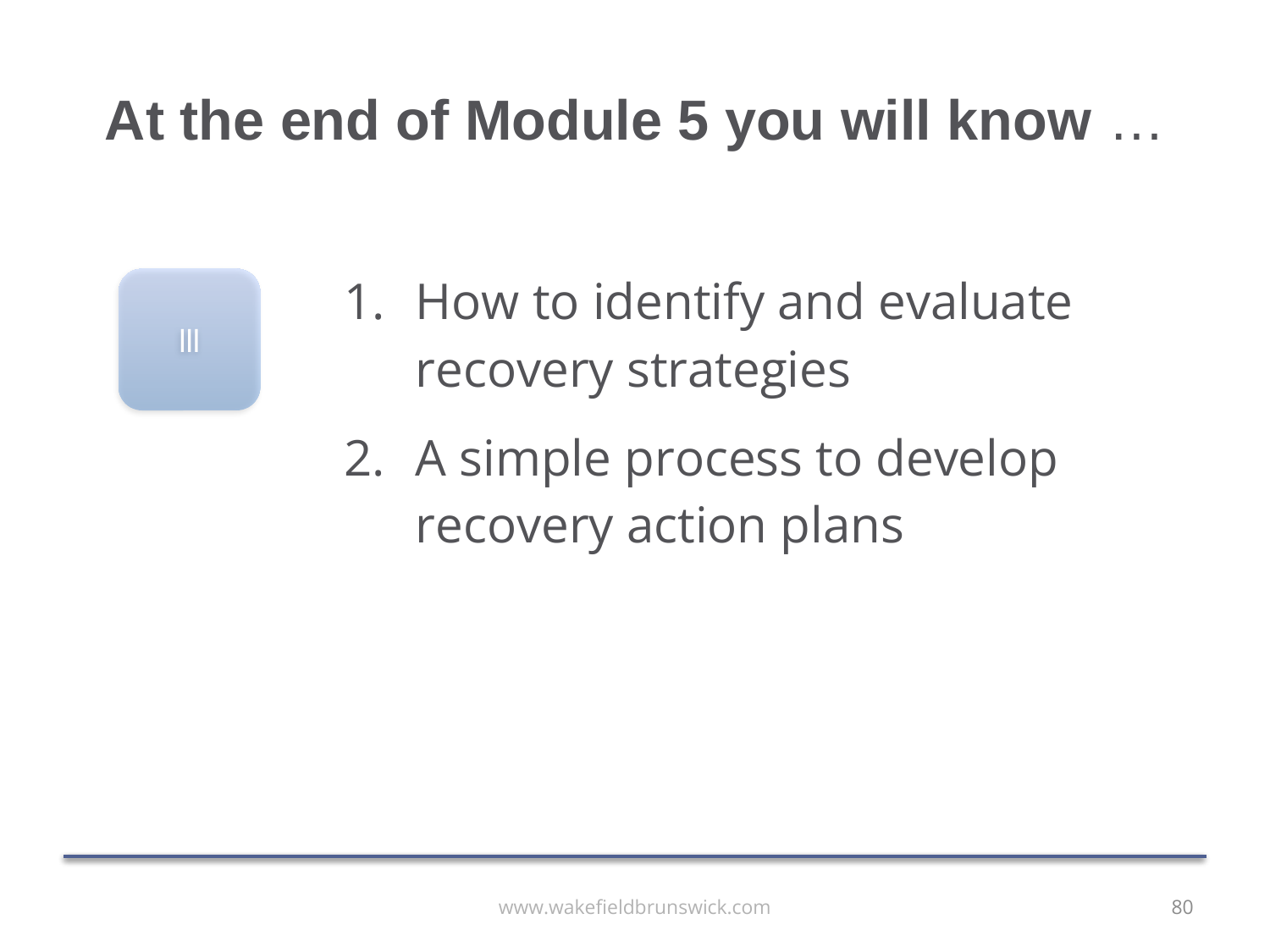

# At the end of Module 5 you will know …
How to identify and evaluate recovery strategies
A simple process to develop recovery action plans
lll
www.wakefieldbrunswick.com
80